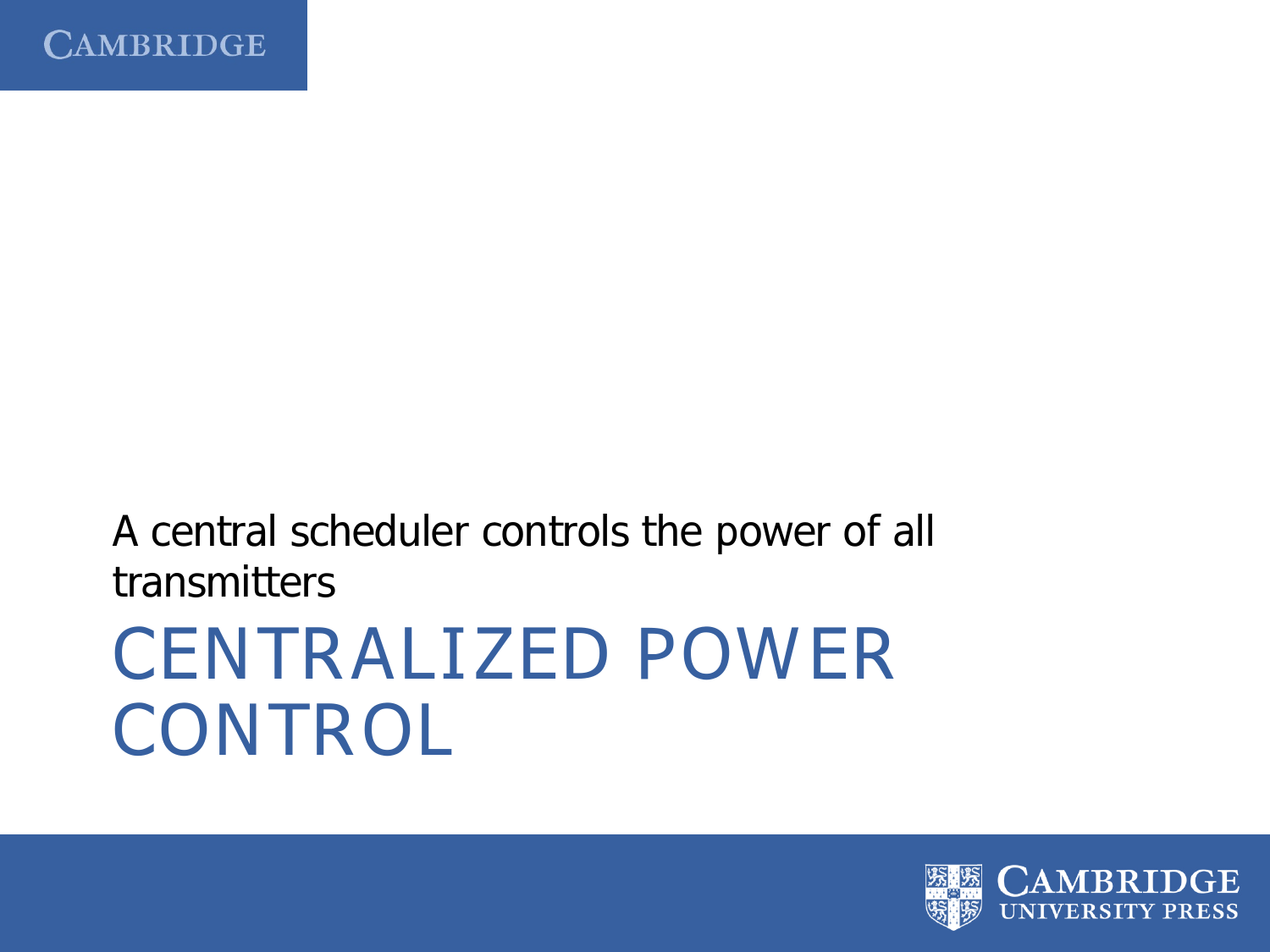

A central scheduler controls the power of all transmitters
# Centralized Power Control